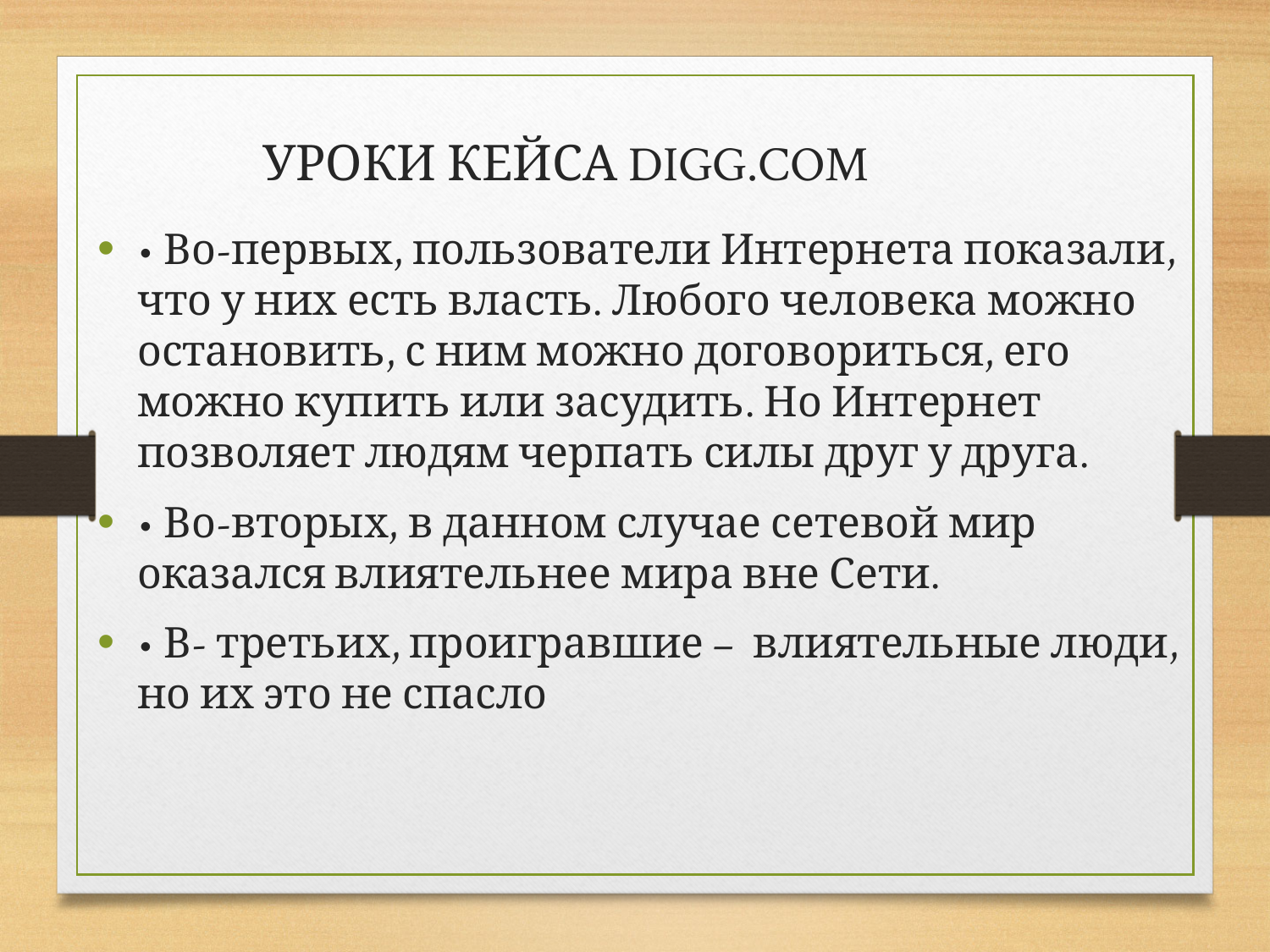

УРОКИ КЕЙСА DIGG.COM
• Во-первых, пользователи Интернета показали, что у них есть власть. Любого человека можно остановить, с ним можно договориться, его можно купить или засудить. Но Интернет позволяет людям черпать силы друг у друга.
• Во-вторых, в данном случае сетевой мир оказался влиятельнее мира вне Сети.
• В- третьих, проигравшие –  влиятельные люди, но их это не спасло